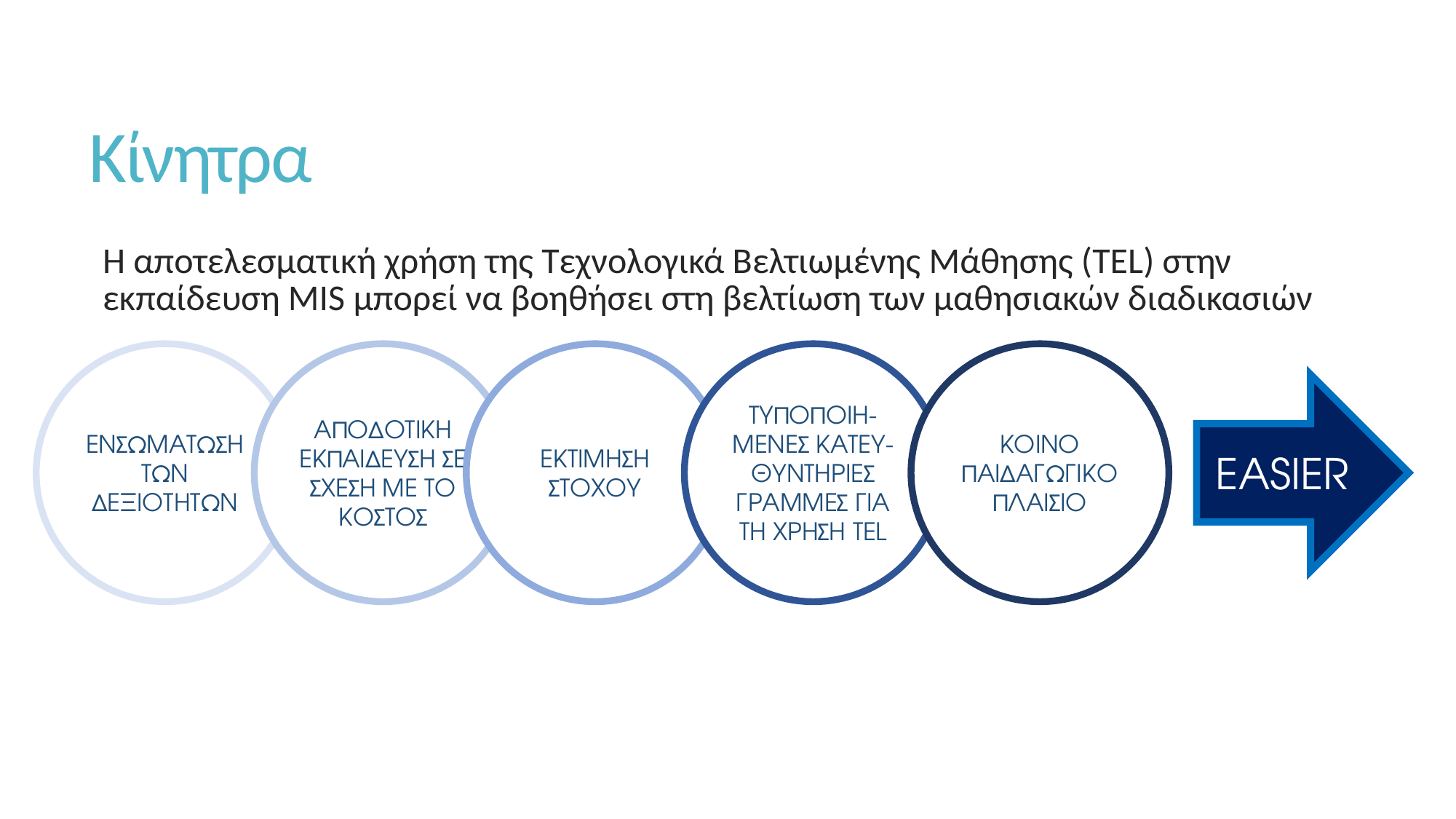

# Κίνητρα
Η αποτελεσματική χρήση της Τεχνολογικά Βελτιωμένης Μάθησης (TEL) στην εκπαίδευση MIS μπορεί να βοηθήσει στη βελτίωση των μαθησιακών διαδικασιών
ΕΝΣΩΜΑΤΩΣΗ ΤΩΝ ΔΕΞΙΟΤΗΤΩΝ
ΑΠΟΔΟΤΙΚΗ ΕΚΠΑΙΔΕΥΣΗ ΣΕ ΣΧΕΣΗ ΜΕ ΤΟ ΚΟΣΤΟΣ
ΕΚΤΙΜΗΣΗ ΣΤΟΧΟΥ
ΤΥΠΟΠΟΙΗ-
ΜΕΝΕΣ ΚΑΤΕΥ-ΘΥΝΤΗΡΙΕΣ ΓΡΑΜΜΕΣ ΓΙΑ ΤΗ ΧΡΗΣΗ TEL
ΚΟΙΝΟ ΠΑΙΔΑΓΩΓΙΚΟ ΠΛΑΙΣΙΟ
EASIER